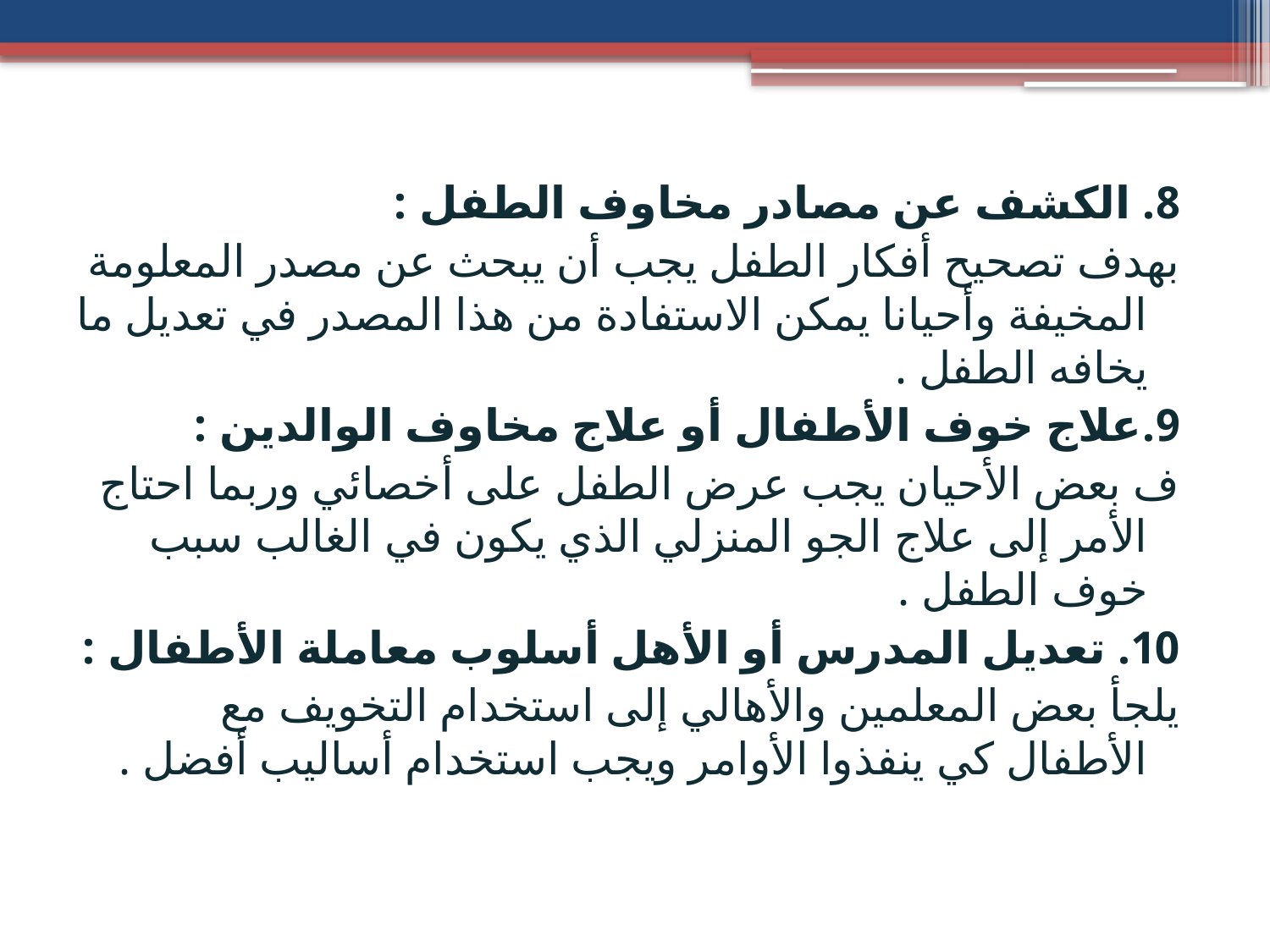

8. الكشف عن مصادر مخاوف الطفل :
بهدف تصحيح أفكار الطفل يجب أن يبحث عن مصدر المعلومة المخيفة وأحيانا يمكن الاستفادة من هذا المصدر في تعديل ما يخافه الطفل .
9.علاج خوف الأطفال أو علاج مخاوف الوالدين :
ف بعض الأحيان يجب عرض الطفل على أخصائي وربما احتاج الأمر إلى علاج الجو المنزلي الذي يكون في الغالب سبب خوف الطفل .
10. تعديل المدرس أو الأهل أسلوب معاملة الأطفال :
يلجأ بعض المعلمين والأهالي إلى استخدام التخويف مع الأطفال كي ينفذوا الأوامر ويجب استخدام أساليب أفضل .